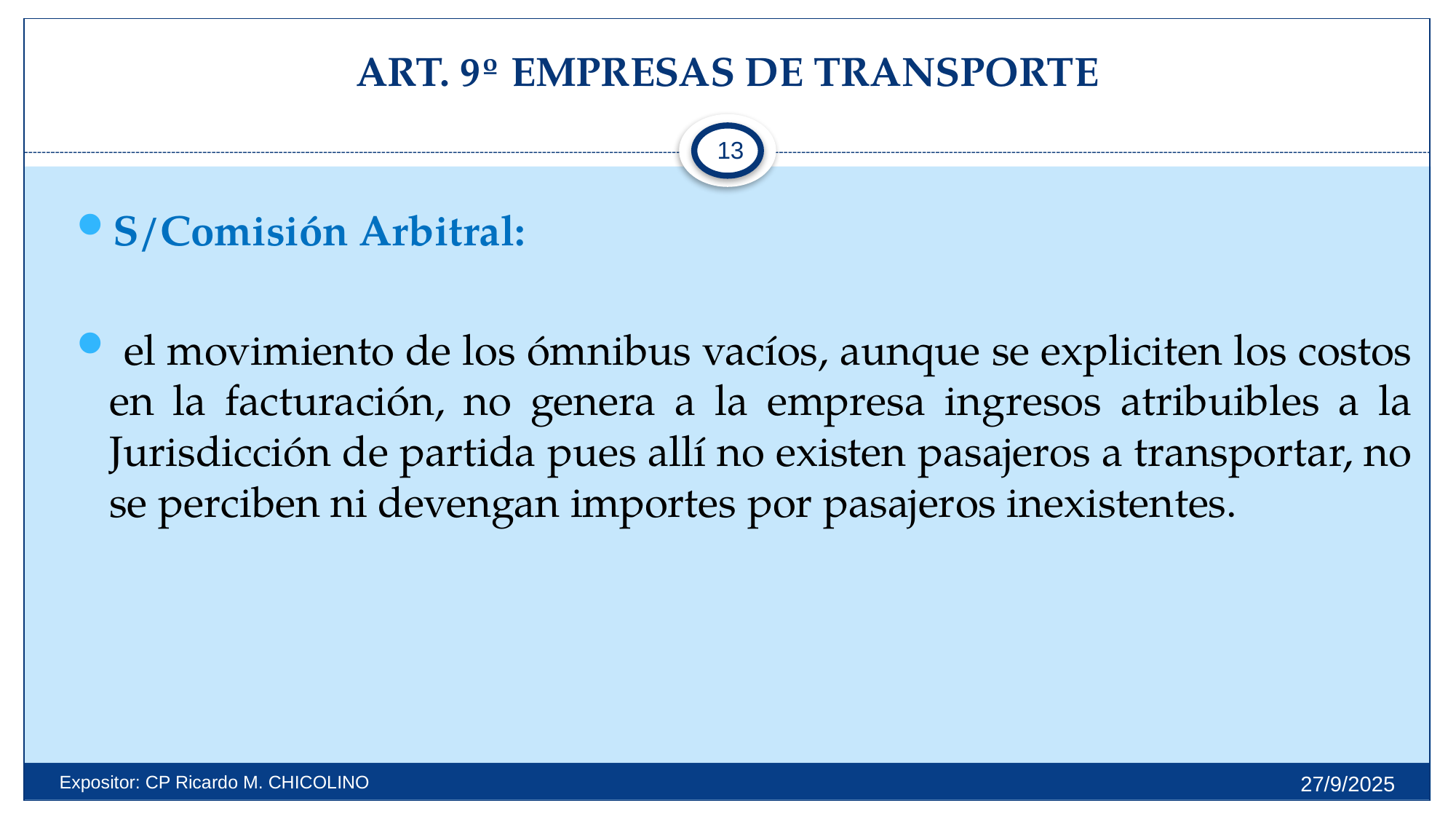

# ART. 9º EMPRESAS DE TRANSPORTE
13
S/Comisión Arbitral:

 el movimiento de los ómnibus vacíos, aunque se expliciten los costos en la facturación, no genera a la empresa ingresos atribuibles a la Jurisdicción de partida pues allí no existen pasajeros a transportar, no se perciben ni devengan importes por pasajeros inexistentes.
27/9/2025
Expositor: CP Ricardo M. CHICOLINO